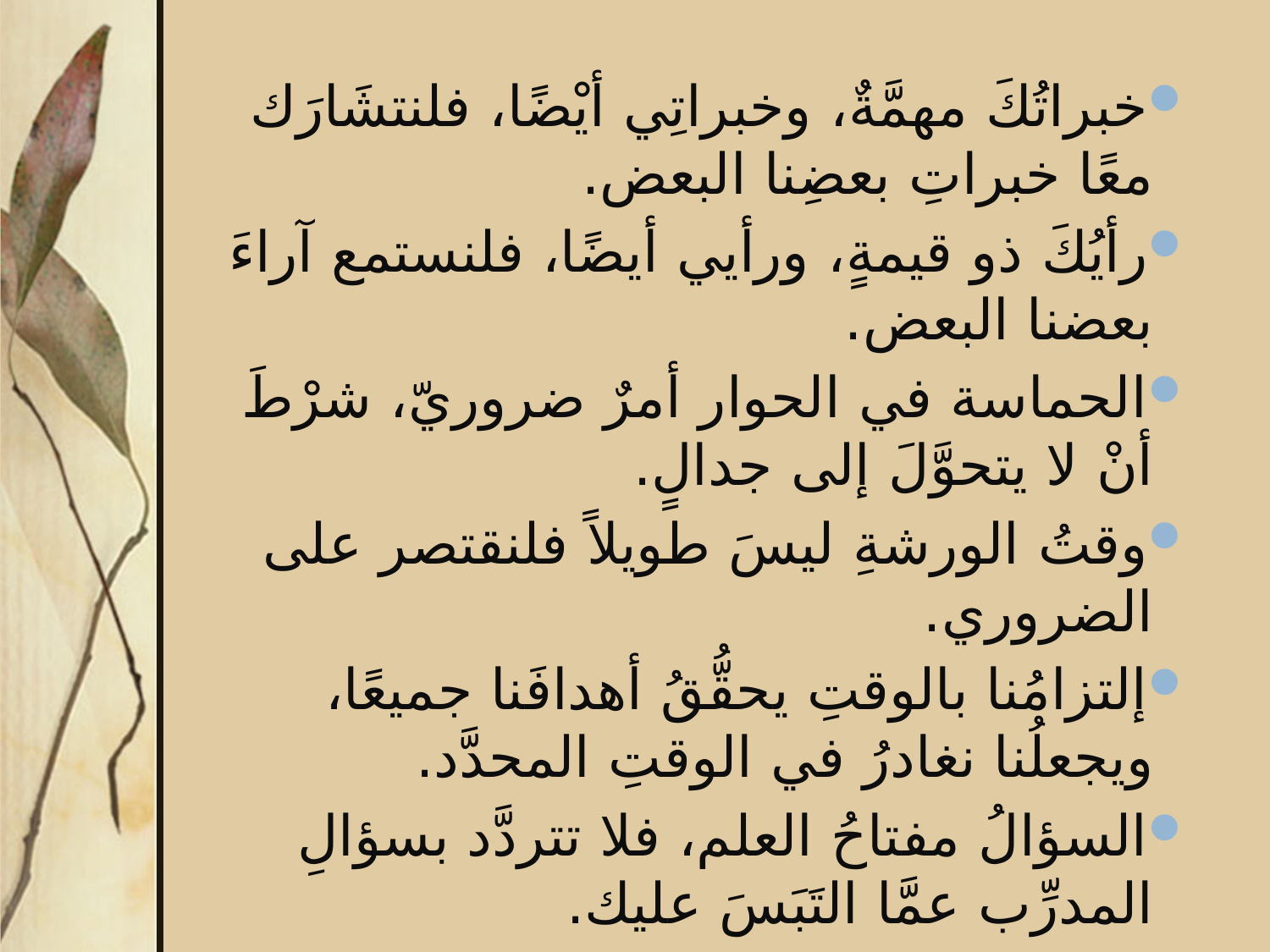

خبراتُكَ مهمَّةٌ، وخبراتِي أيْضًا، فلنتشَارَك معًا خبراتِ بعضِنا البعض.
رأيُكَ ذو قيمةٍ، ورأيي أيضًا، فلنستمع آراءَ بعضنا البعض.
الحماسة في الحوار أمرٌ ضروريّ، شرْطَ أنْ لا يتحوَّلَ إلى جدالٍ.
وقتُ الورشةِ ليسَ طويلاً فلنقتصر على الضروري.
إلتزامُنا بالوقتِ يحقُّقُ أهدافَنا جميعًا، ويجعلُنا نغادرُ في الوقتِ المحدَّد.
السؤالُ مفتاحُ العلم، فلا تتردَّد بسؤالِ المدرِّب عمَّا التَبَسَ عليك.